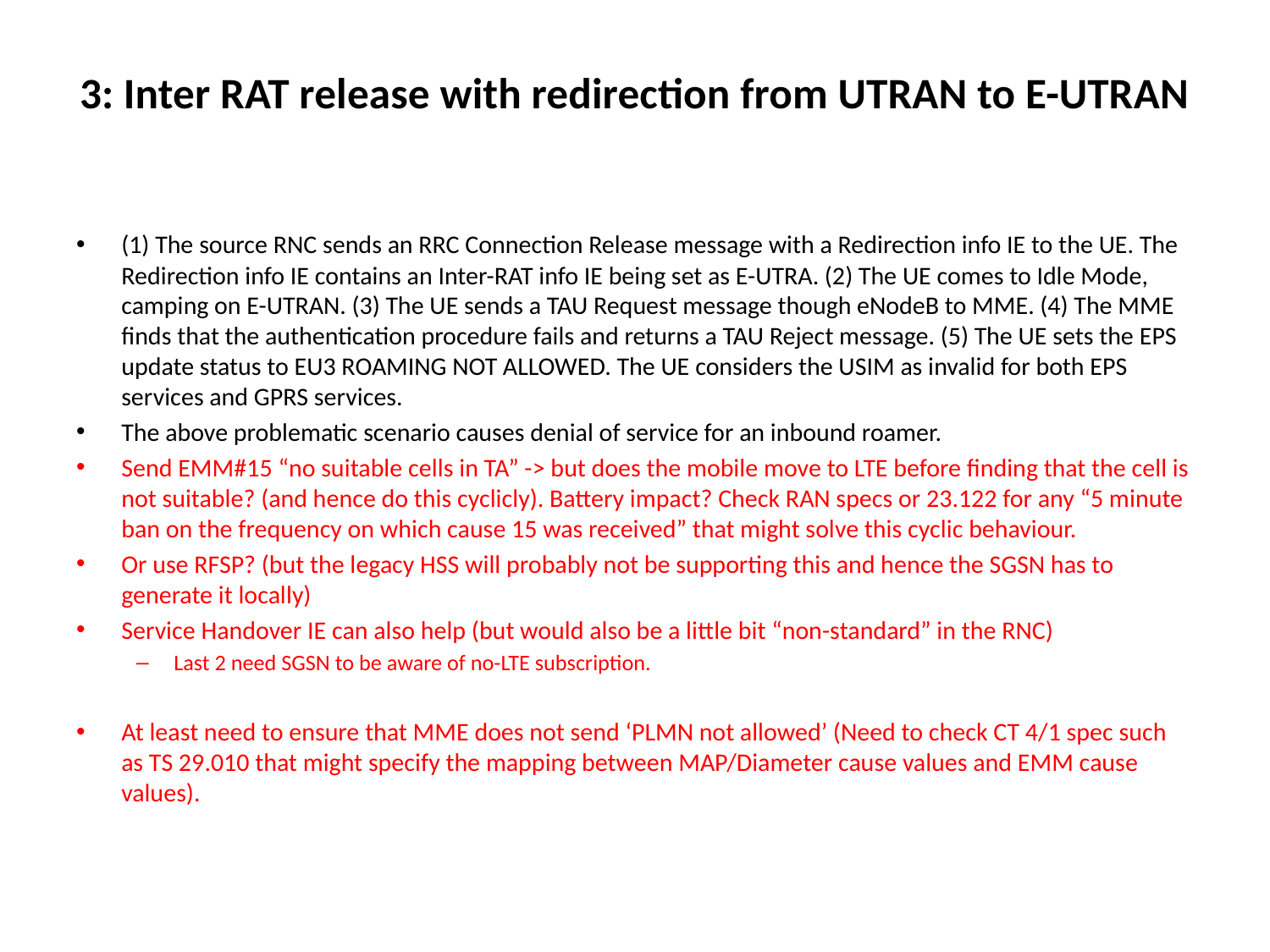

# 3: Inter RAT release with redirection from UTRAN to E-UTRAN
(1) The source RNC sends an RRC Connection Release message with a Redirection info IE to the UE. The Redirection info IE contains an Inter-RAT info IE being set as E-UTRA. (2) The UE comes to Idle Mode, camping on E-UTRAN. (3) The UE sends a TAU Request message though eNodeB to MME. (4) The MME finds that the authentication procedure fails and returns a TAU Reject message. (5) The UE sets the EPS update status to EU3 ROAMING NOT ALLOWED. The UE considers the USIM as invalid for both EPS services and GPRS services.
The above problematic scenario causes denial of service for an inbound roamer.
Send EMM#15 “no suitable cells in TA” -> but does the mobile move to LTE before finding that the cell is not suitable? (and hence do this cyclicly). Battery impact? Check RAN specs or 23.122 for any “5 minute ban on the frequency on which cause 15 was received” that might solve this cyclic behaviour.
Or use RFSP? (but the legacy HSS will probably not be supporting this and hence the SGSN has to generate it locally)
Service Handover IE can also help (but would also be a little bit “non-standard” in the RNC)
Last 2 need SGSN to be aware of no-LTE subscription.

At least need to ensure that MME does not send ‘PLMN not allowed’ (Need to check CT 4/1 spec such as TS 29.010 that might specify the mapping between MAP/Diameter cause values and EMM cause values).